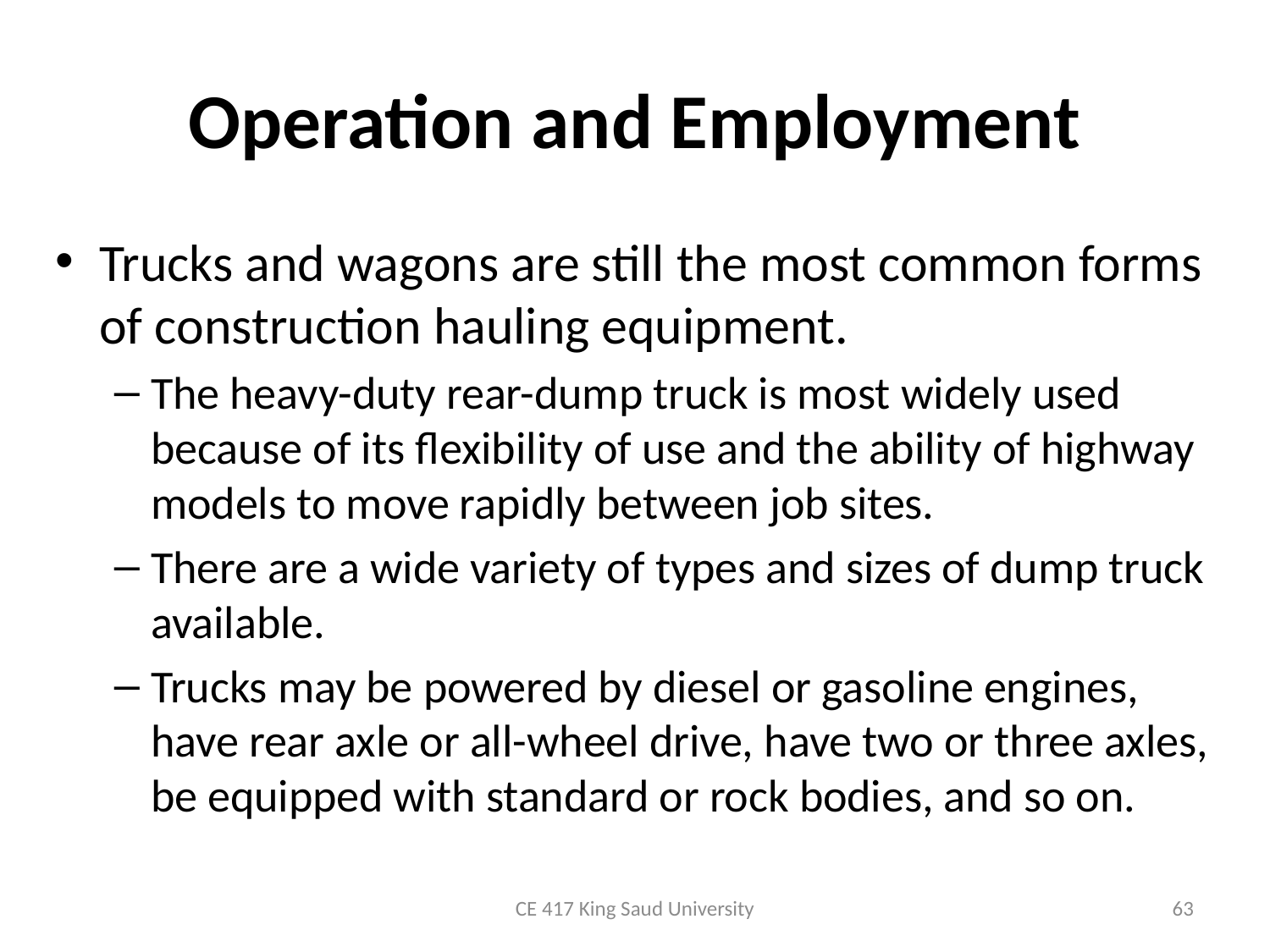

# Operation and Employment
Trucks and wagons are still the most common forms of construction hauling equipment.
The heavy-duty rear-dump truck is most widely used because of its flexibility of use and the ability of highway models to move rapidly between job sites.
There are a wide variety of types and sizes of dump truck available.
Trucks may be powered by diesel or gasoline engines, have rear axle or all-wheel drive, have two or three axles, be equipped with standard or rock bodies, and so on.
CE 417 King Saud University
63